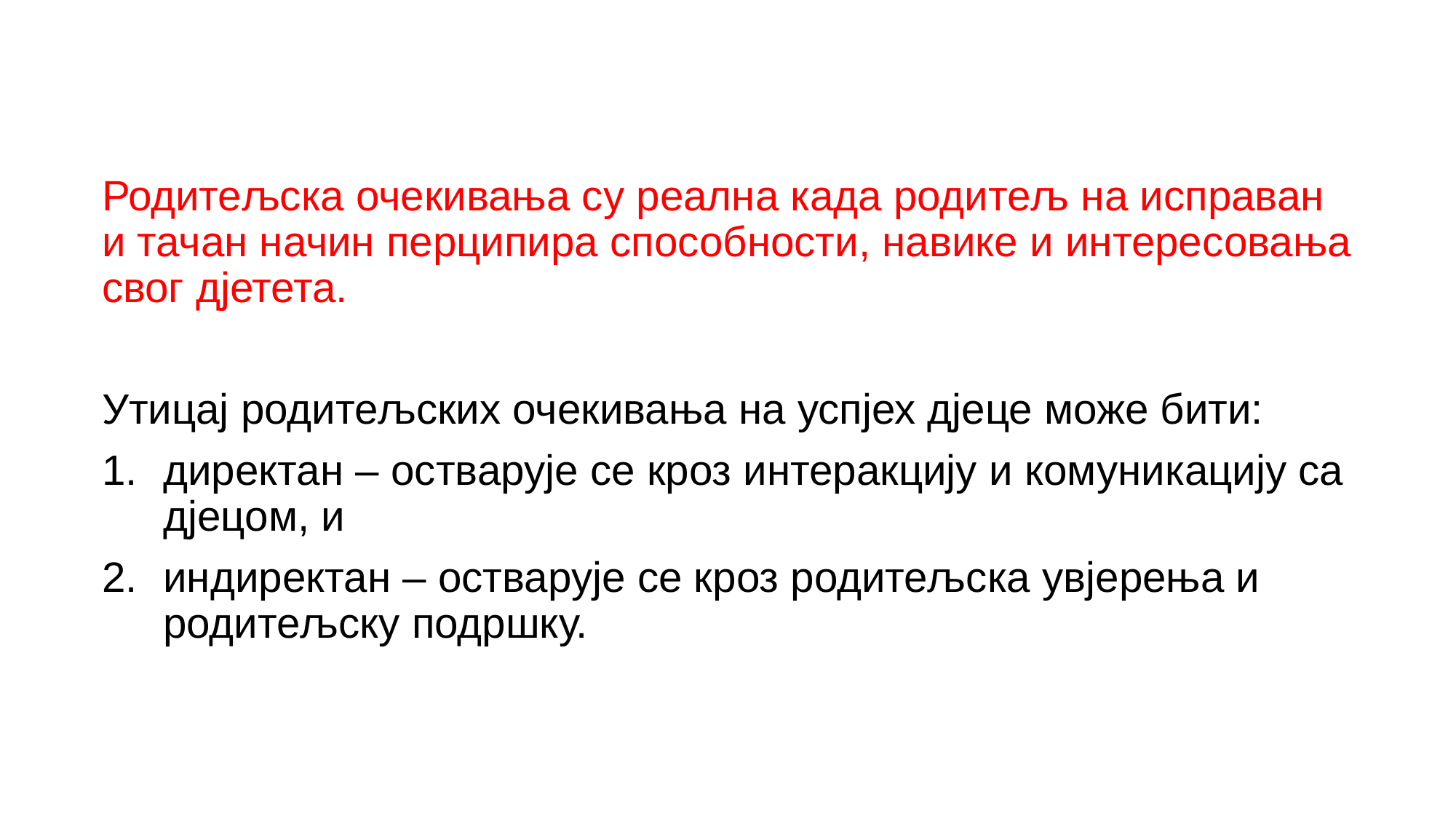

Родитељска очекивања су реална када родитељ на исправан и тачан начин перципира способности, навике и интересовања свог дјетета.

Утицај родитељских очекивања на успјех дјеце може бити:
директан – остварује се кроз интеракцију и комуникацију са дјецом, и
индиректан – остварује се кроз родитељска увјерења и родитељску подршку.